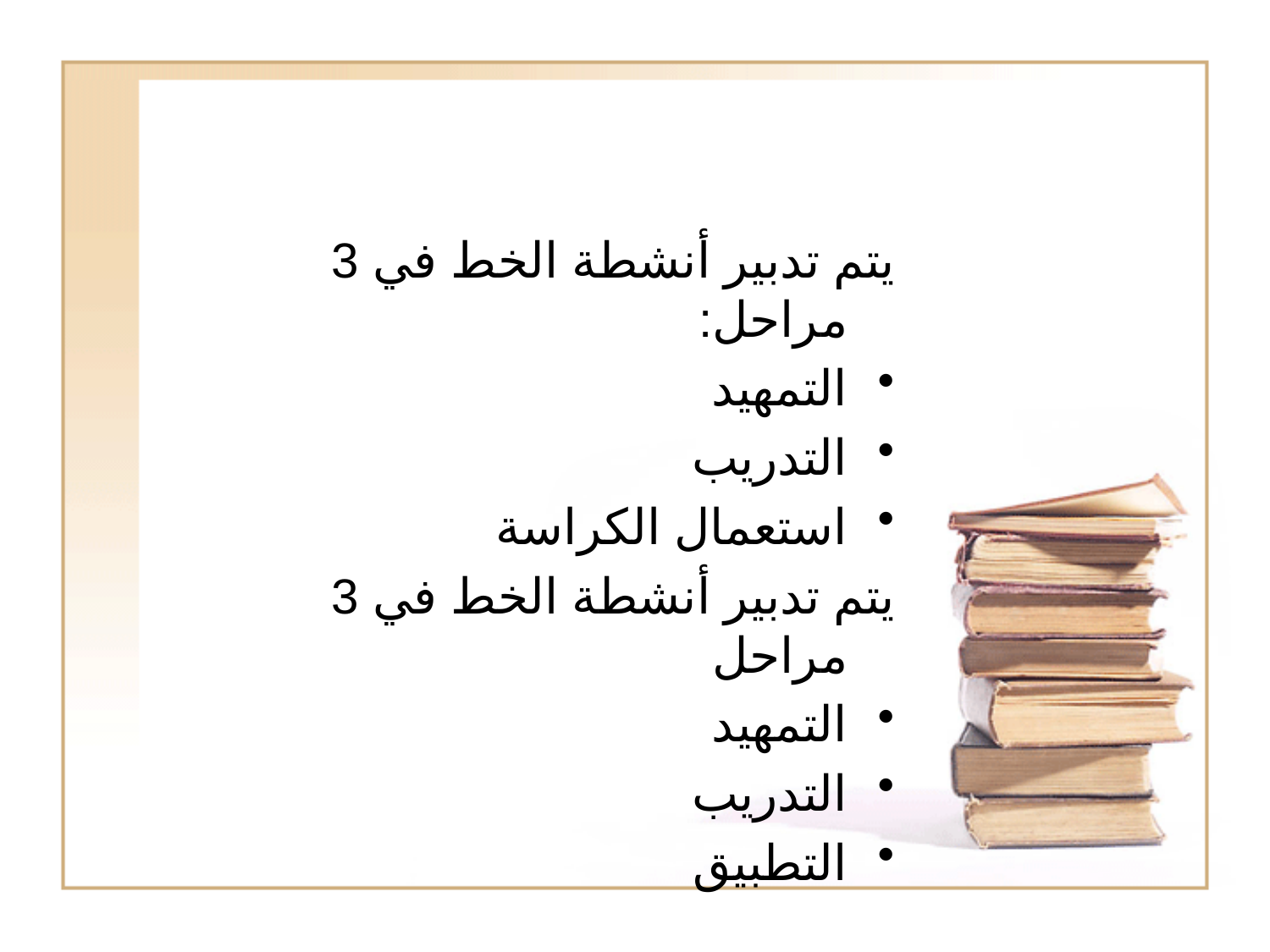

يتم تدبير أنشطة الخط في 3 مراحل:
التمهيد
التدريب
استعمال الكراسة
يتم تدبير أنشطة الخط في 3 مراحل
التمهيد
التدريب
التطبيق